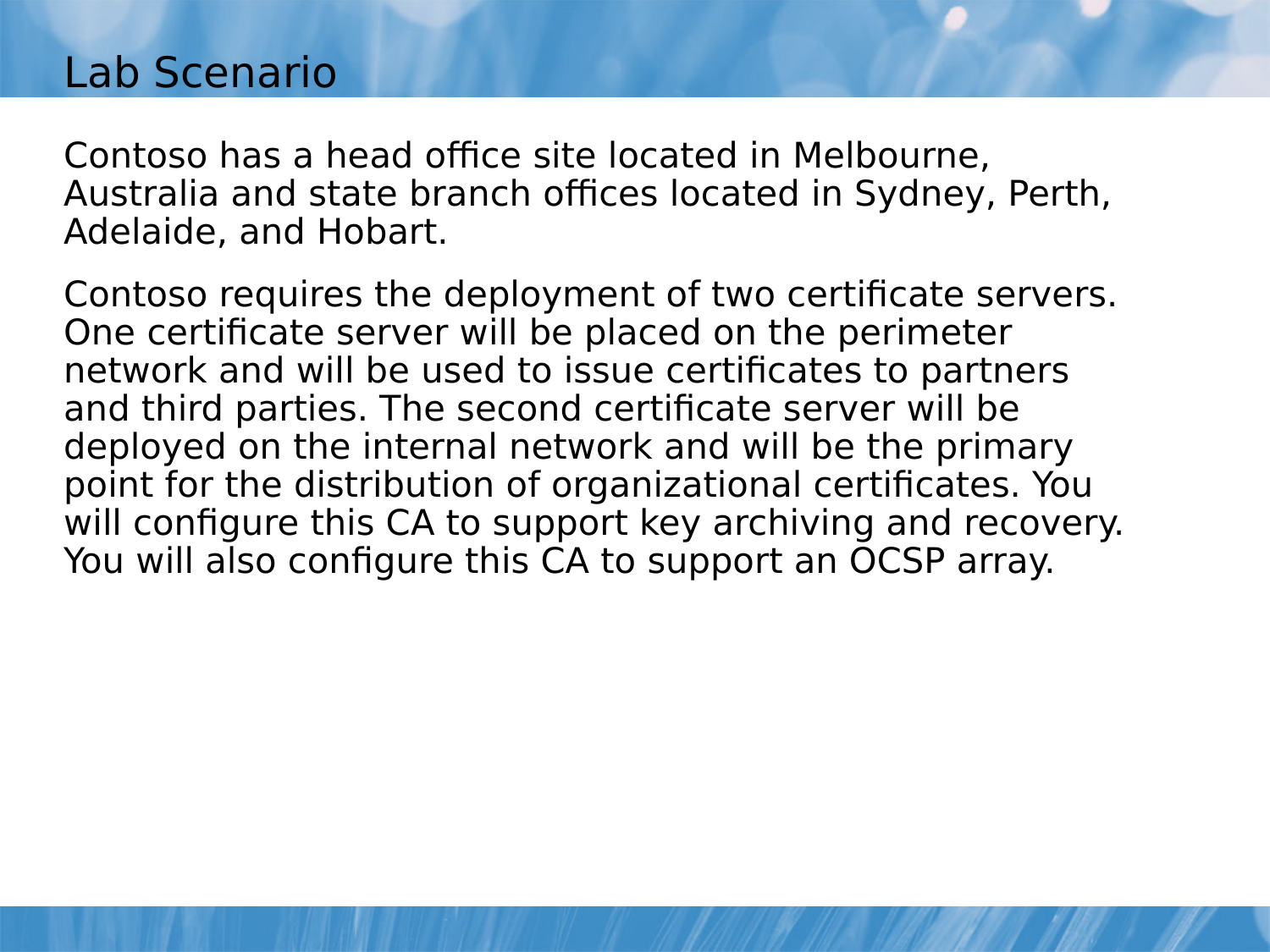

# Lab Scenario
Contoso has a head office site located in Melbourne, Australia and state branch offices located in Sydney, Perth, Adelaide, and Hobart.
Contoso requires the deployment of two certificate servers. One certificate server will be placed on the perimeter network and will be used to issue certificates to partners and third parties. The second certificate server will be deployed on the internal network and will be the primary point for the distribution of organizational certificates. You will configure this CA to support key archiving and recovery. You will also configure this CA to support an OCSP array.